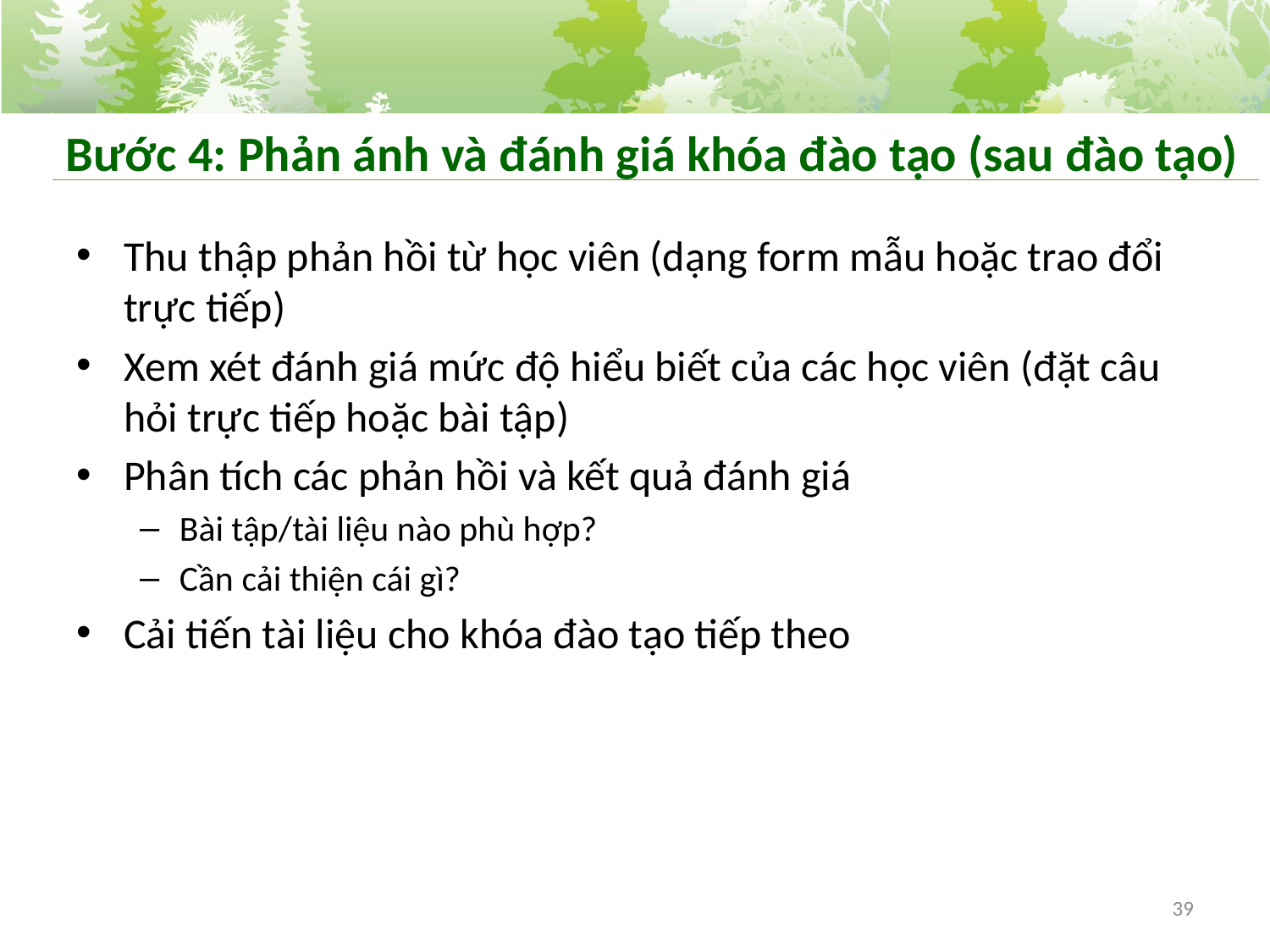

# Bước 4: Phản ánh và đánh giá khóa đào tạo (sau đào tạo)
Thu thập phản hồi từ học viên (dạng form mẫu hoặc trao đổi trực tiếp)
Xem xét đánh giá mức độ hiểu biết của các học viên (đặt câu hỏi trực tiếp hoặc bài tập)
Phân tích các phản hồi và kết quả đánh giá
Bài tập/tài liệu nào phù hợp?
Cần cải thiện cái gì?
Cải tiến tài liệu cho khóa đào tạo tiếp theo
39